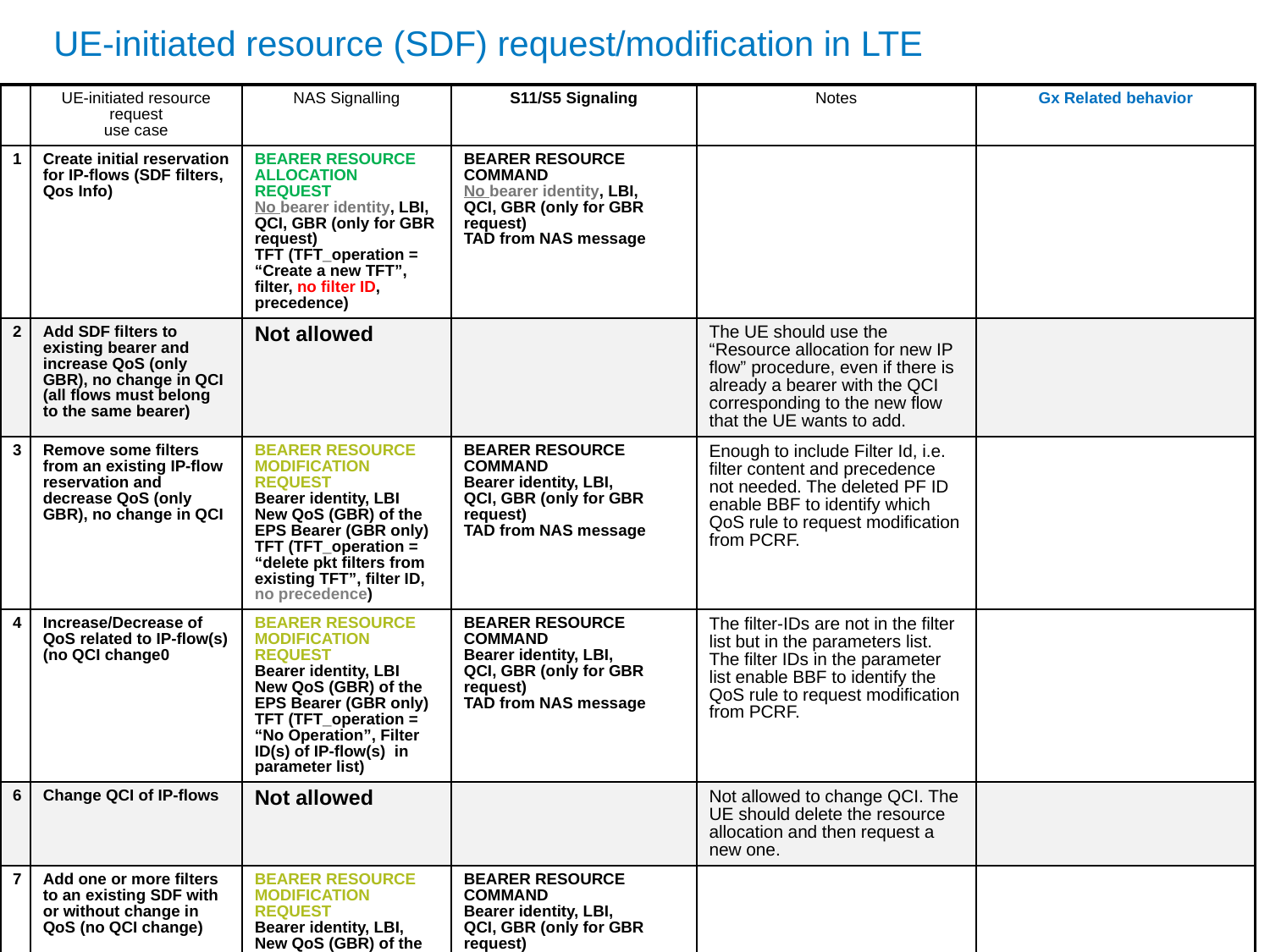

# UE-initiated resource (SDF) request/modification in LTE
|  | UE-initiated resource request use case | NAS Signalling | S11/S5 Signaling | Notes | Gx Related behavior |
| --- | --- | --- | --- | --- | --- |
| 1 | Create initial reservation for IP-flows (SDF filters, Qos Info) | BEARER RESOURCE ALLOCATION REQUEST No bearer identity, LBI, QCI, GBR (only for GBR request) TFT (TFT\_operation = “Create a new TFT”, filter, no filter ID, precedence) | BEARER RESOURCE COMMAND No bearer identity, LBI, QCI, GBR (only for GBR request) TAD from NAS message |  |  |
| 2 | Add SDF filters to existing bearer and increase QoS (only GBR), no change in QCI (all flows must belong to the same bearer) | Not allowed |  | The UE should use the “Resource allocation for new IP flow” procedure, even if there is already a bearer with the QCI corresponding to the new flow that the UE wants to add. |  |
| 3 | Remove some filters from an existing IP-flow reservation and decrease QoS (only GBR), no change in QCI | BEARER RESOURCE MODIFICATION REQUEST Bearer identity, LBI New QoS (GBR) of the EPS Bearer (GBR only) TFT (TFT\_operation = “delete pkt filters from existing TFT”, filter ID, no precedence) | BEARER RESOURCE COMMAND Bearer identity, LBI, QCI, GBR (only for GBR request) TAD from NAS message | Enough to include Filter Id, i.e. filter content and precedence not needed. The deleted PF ID enable BBF to identify which QoS rule to request modification from PCRF. |  |
| 4 | Increase/Decrease of QoS related to IP-flow(s) (no QCI change0 | BEARER RESOURCE MODIFICATION REQUEST Bearer identity, LBI New QoS (GBR) of the EPS Bearer (GBR only) TFT (TFT\_operation = “No Operation”, Filter ID(s) of IP-flow(s) in parameter list) | BEARER RESOURCE COMMAND Bearer identity, LBI, QCI, GBR (only for GBR request) TAD from NAS message | The filter-IDs are not in the filter list but in the parameters list. The filter IDs in the parameter list enable BBF to identify the QoS rule to request modification from PCRF. |  |
| 6 | Change QCI of IP-flows | Not allowed |  | Not allowed to change QCI. The UE should delete the resource allocation and then request a new one. |  |
| 7 | Add one or more filters to an existing SDF with or without change in QoS (no QCI change) | BEARER RESOURCE MODIFICATION REQUEST Bearer identity, LBI, New QoS (GBR) of the EPS Bearer (GBR only) (not included for non-GBR flow) TFT (TFT\_operation = “Add packet filters to existing TFT”, new pkt filters, Filter ID(s) of existing linked SDF in parameter list) | BEARER RESOURCE COMMAND Bearer identity, LBI, QCI, GBR (only for GBR request) TAD from NAS message |  |  |
| 8 | Replace one or more filters in an IP-flows with new one(s) with or without change in QoS (no QCI change) | BEARER RESOURCE MODIFICATION REQUEST Bearer identity, LBI New QoS (GBR) of the EPS Bearer (GBR only) TFT (TFT\_operation = “replace pkt filters in existing TFT”, list of filter(s) which will form the TFT, filter ID (for existing filters, no IDs for new filters, precedence) | BEARER RESOURCE COMMAND Bearer identity, LBI, QCI, GBR (only for GBR request) TAD from NAS message | The filter list will not contain the filters that are being replaced. The missing filters enable the BBF/PCRF to figure out which SDF is being modified and request the update of the appropriate QoS rule with PCRF. |  |
| 9 | Increase/Decrease of QoS of a bearer, TFT filters not specified | Not allowed |  | Filter IDs must be listed so PCC can authorize the QoS change. |  |
| 10 | Deletion of an IP-flow reservation with decrease in QoS | BEARER RESOURCE MODIFICATION REQUEST Bearer identity, LBI New QoS GBR) of the EPS Bearer (GBR only) TFT (TFT operation = “delete pkt filters from existing TFT”, list of filters IDs to delete) | BEARER RESOURCE COMMAND Bearer identity, LBI, QCI, GBR (only for GBR request) TAD from NAS message | If the full TFT is deleted for a dedicated bearer, the dedicate bearer is then released. | PGW identifies the PCC rule corresponding to the filters and requests PCRF for QoS Rule Update. NOTE: The filters to be deleted should belong to on e PCC rule, otherwise the PGW will not know what QoS reduction needs to occur. |